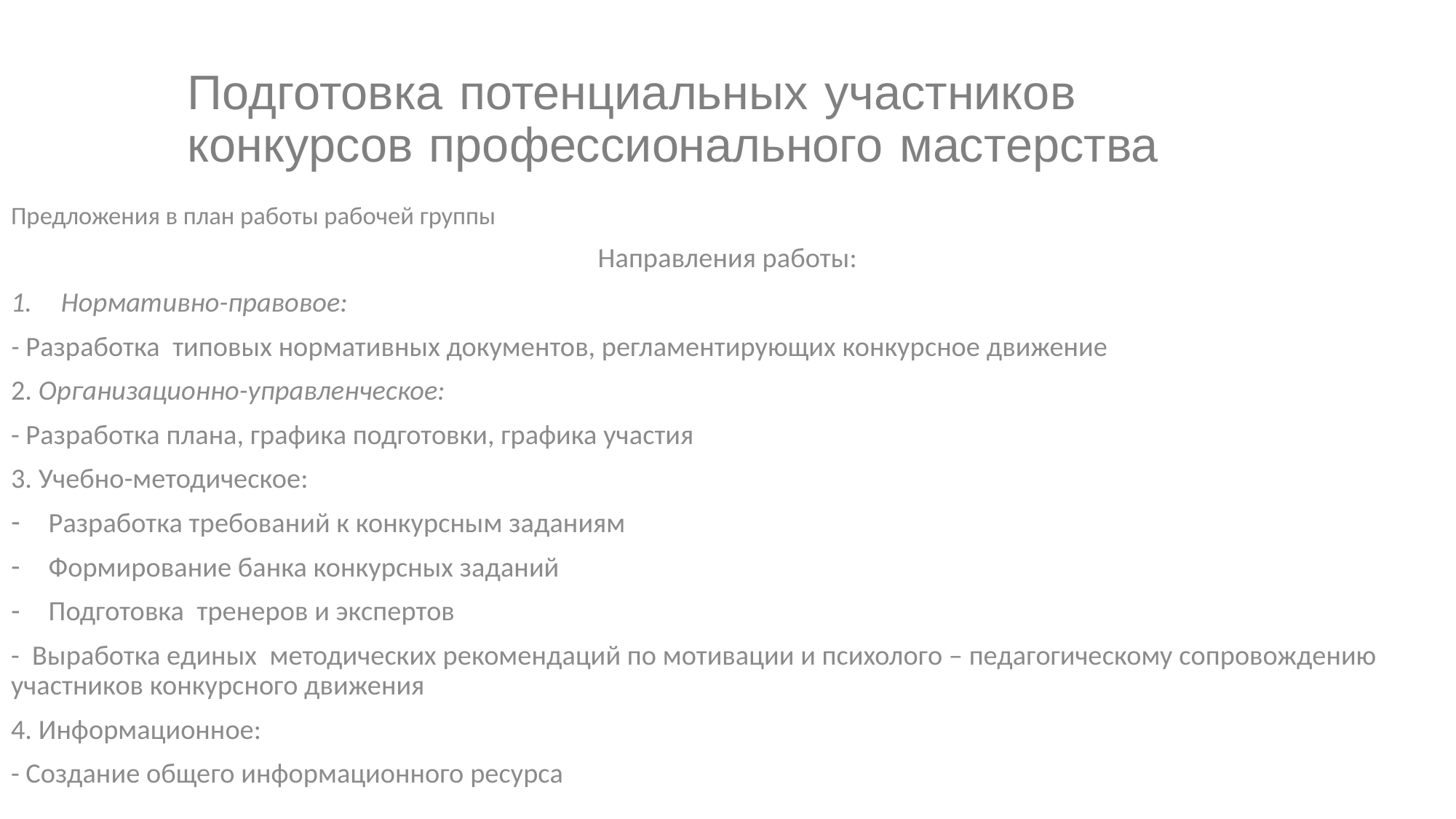

# Подготовка потенциальных участников конкурсов профессионального мастерства
Предложения в план работы рабочей группы
Направления работы:
Нормативно-правовое:
- Разработка  типовых нормативных документов, регламентирующих конкурсное движение
2. Организационно-управленческое:
- Разработка плана, графика подготовки, графика участия
3. Учебно-методическое:
Разработка требований к конкурсным заданиям
Формирование банка конкурсных заданий
Подготовка  тренеров и экспертов
-  Выработка единых  методических рекомендаций по мотивации и психолого – педагогическому сопровождению участников конкурсного движения
4. Информационное:
- Создание общего информационного ресурса